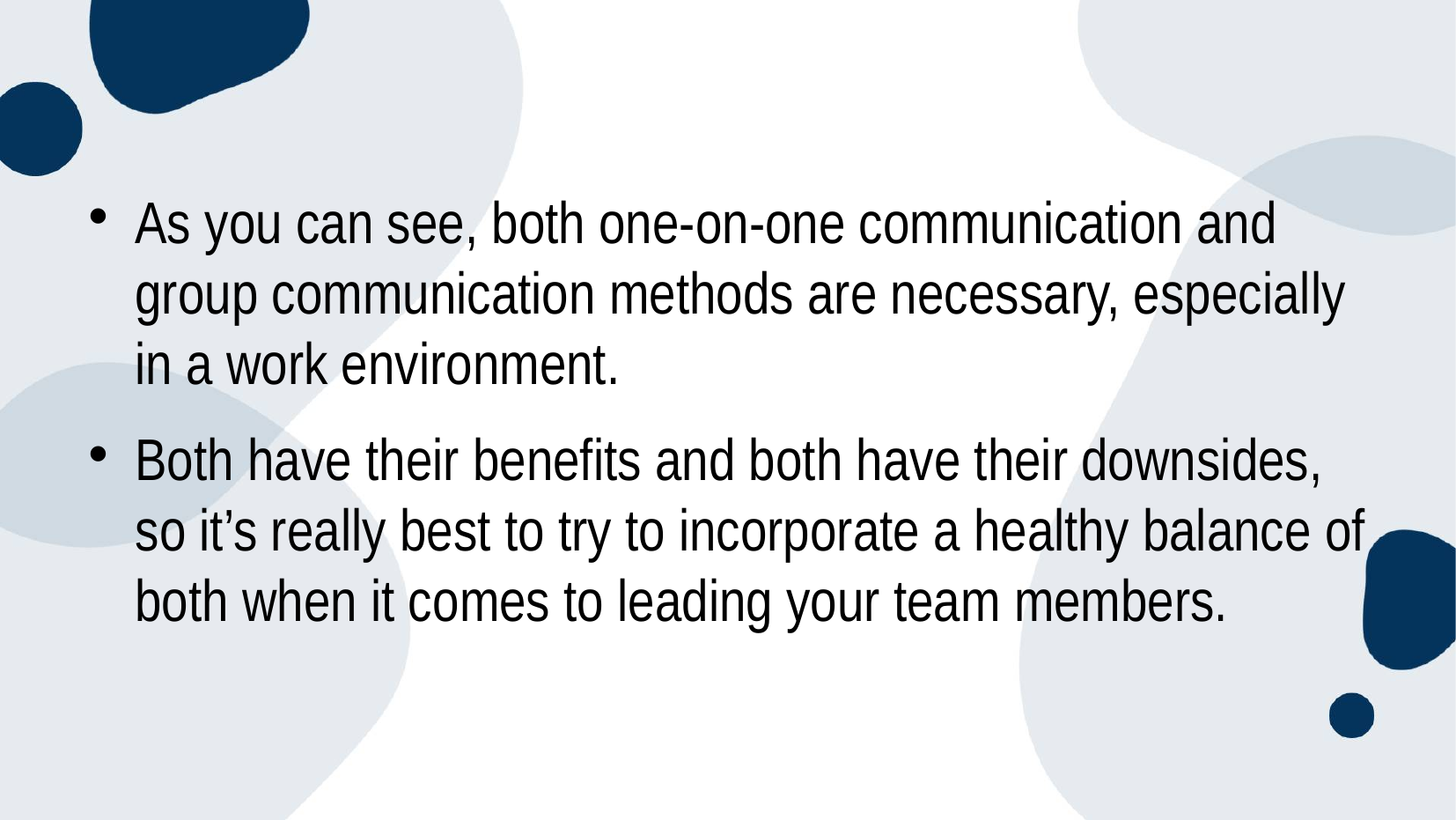

#
As you can see, both one-on-one communication and group communication methods are necessary, especially in a work environment.
Both have their benefits and both have their downsides, so it’s really best to try to incorporate a healthy balance of both when it comes to leading your team members.